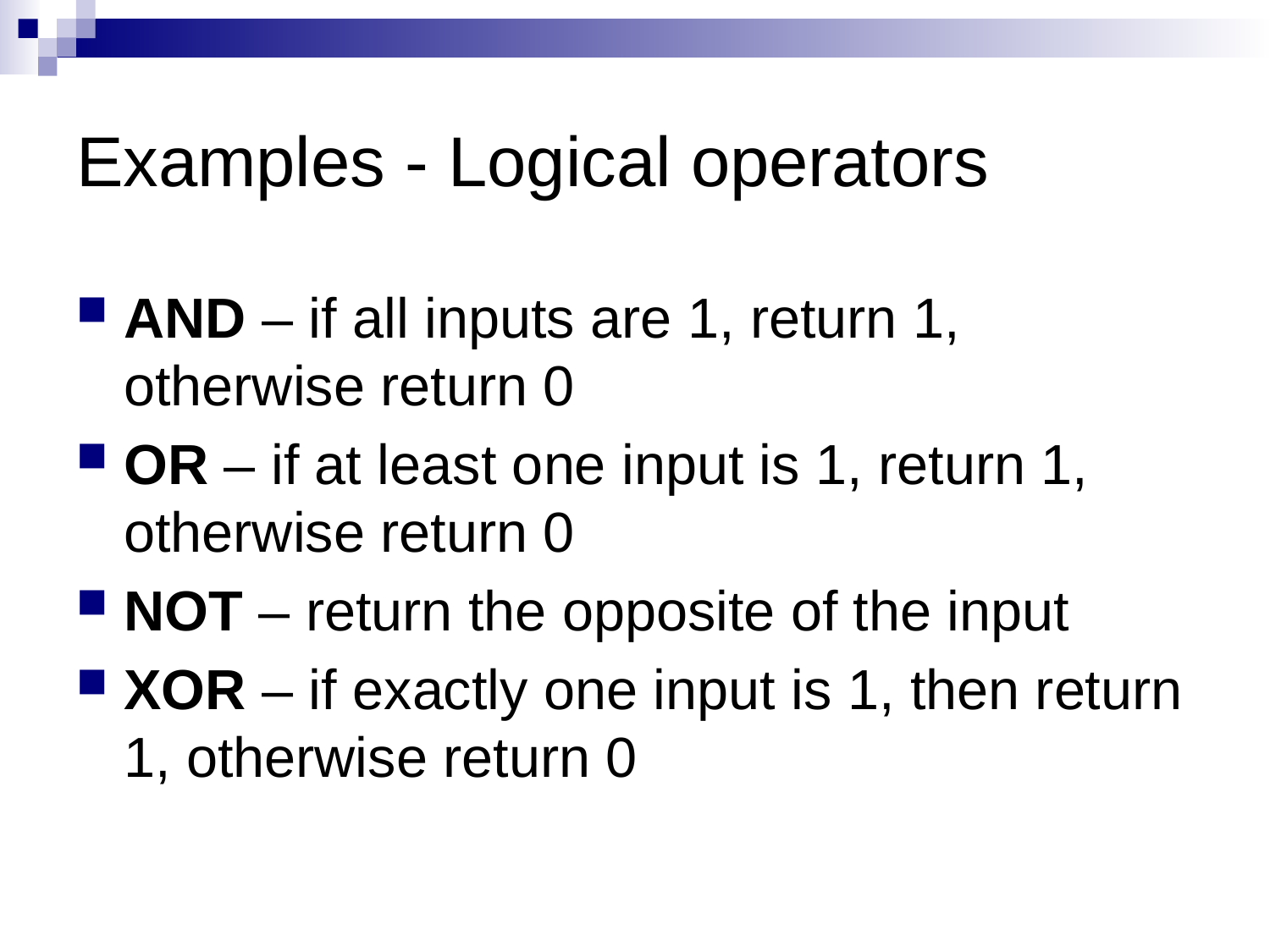

# Examples - Logical operators
AND – if all inputs are 1, return 1, otherwise return 0
OR – if at least one input is 1, return 1, otherwise return 0
NOT – return the opposite of the input
XOR – if exactly one input is 1, then return 1, otherwise return 0